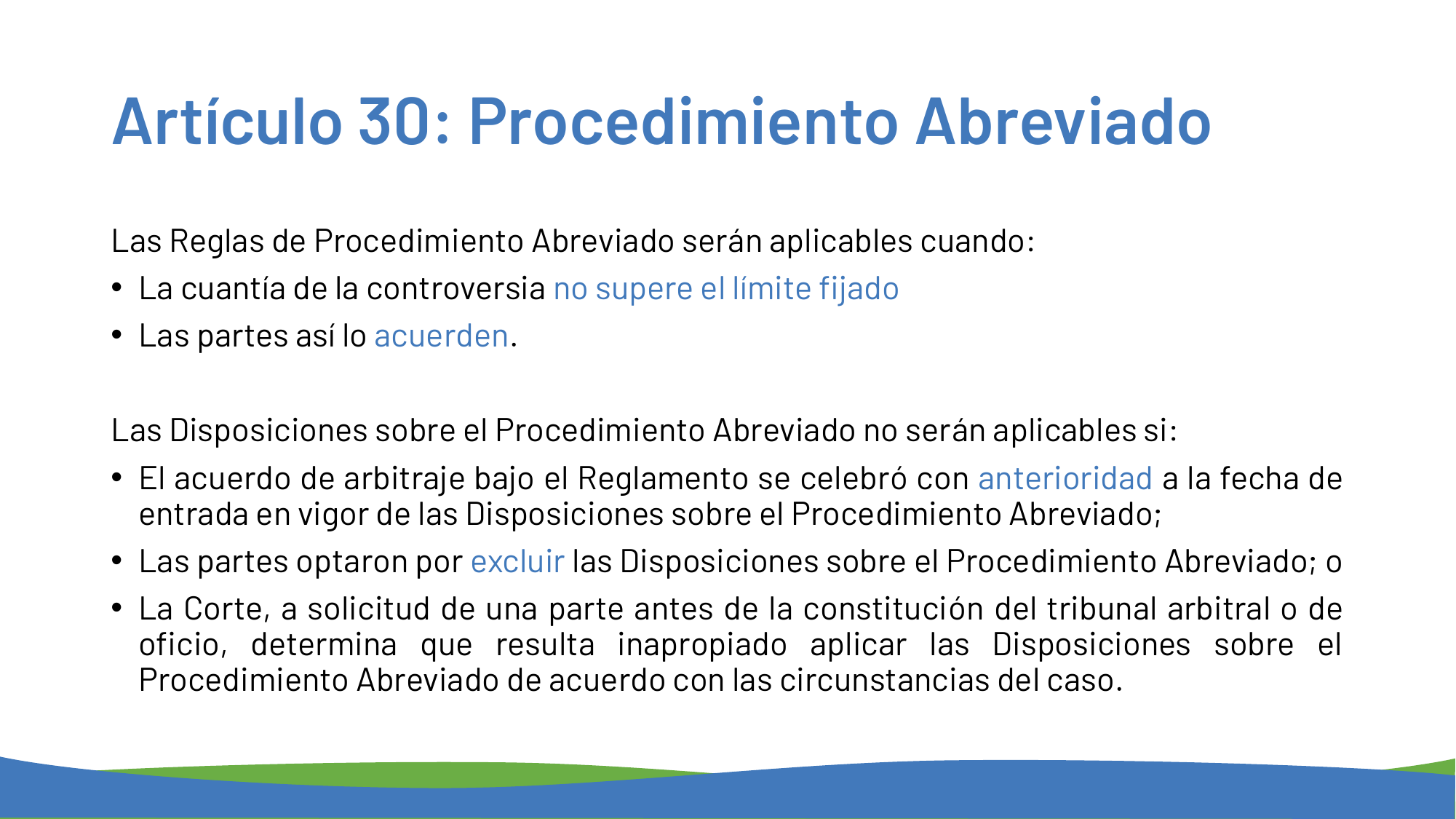

# Artículo 30: Procedimiento Abreviado
Las Reglas de Procedimiento Abreviado serán aplicables cuando:
La cuantía de la controversia no supere el límite fijado
Las partes así lo acuerden.

Las Disposiciones sobre el Procedimiento Abreviado no serán aplicables si:
El acuerdo de arbitraje bajo el Reglamento se celebró con anterioridad a la fecha de entrada en vigor de las Disposiciones sobre el Procedimiento Abreviado;
Las partes optaron por excluir las Disposiciones sobre el Procedimiento Abreviado; o
La Corte, a solicitud de una parte antes de la constitución del tribunal arbitral o de oficio, determina que resulta inapropiado aplicar las Disposiciones sobre el Procedimiento Abreviado de acuerdo con las circunstancias del caso.